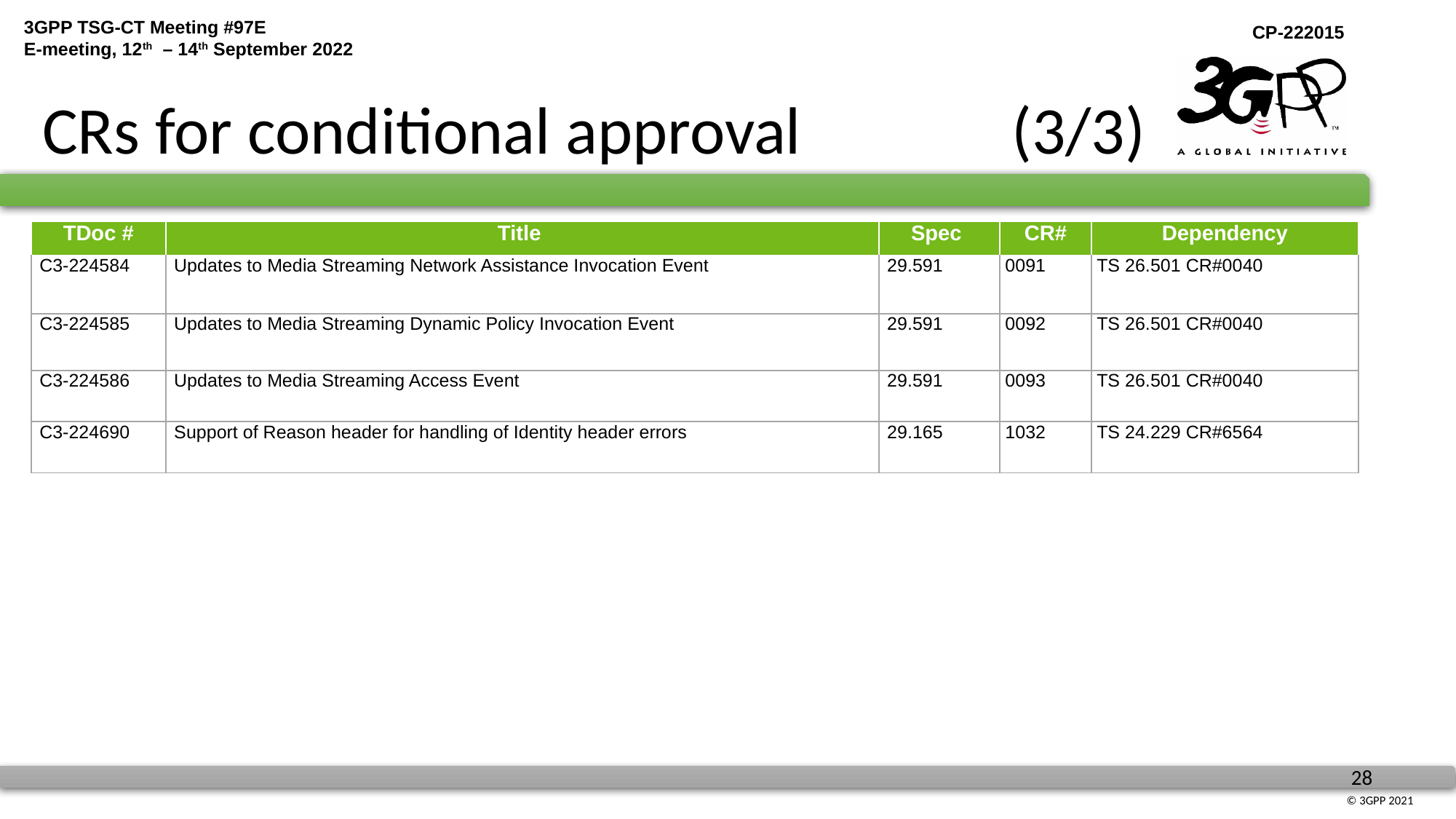

# CRs for conditional approval              (3/3)
| TDoc # | Title | Spec | CR# | Dependency |
| --- | --- | --- | --- | --- |
| C3-224584 | Updates to Media Streaming Network Assistance Invocation Event | 29.591 | 0091 | TS 26.501 CR#0040 |
| C3-224585 | Updates to Media Streaming Dynamic Policy Invocation Event | 29.591 | 0092 | TS 26.501 CR#0040 |
| C3-224586 | Updates to Media Streaming Access Event | 29.591 | 0093 | TS 26.501 CR#0040 |
| C3-224690 | Support of Reason header for handling of Identity header errors | 29.165 | 1032 | TS 24.229 CR#6564 |